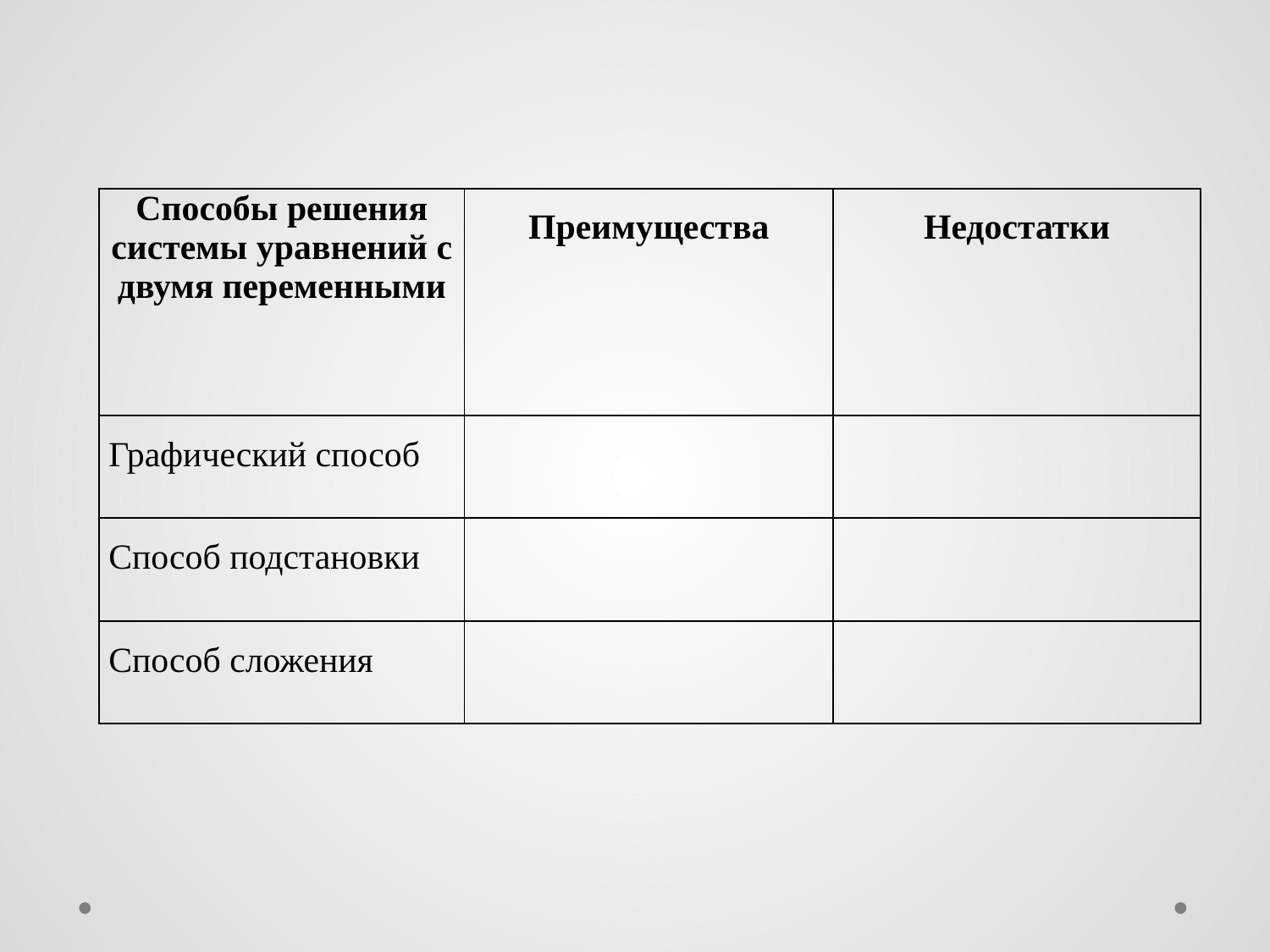

| Способы решения системы уравнений с двумя переменными | Преимущества | Недостатки |
| --- | --- | --- |
| Графический способ |  |  |
| Способ подстановки |  |  |
| Способ сложения |  |  |